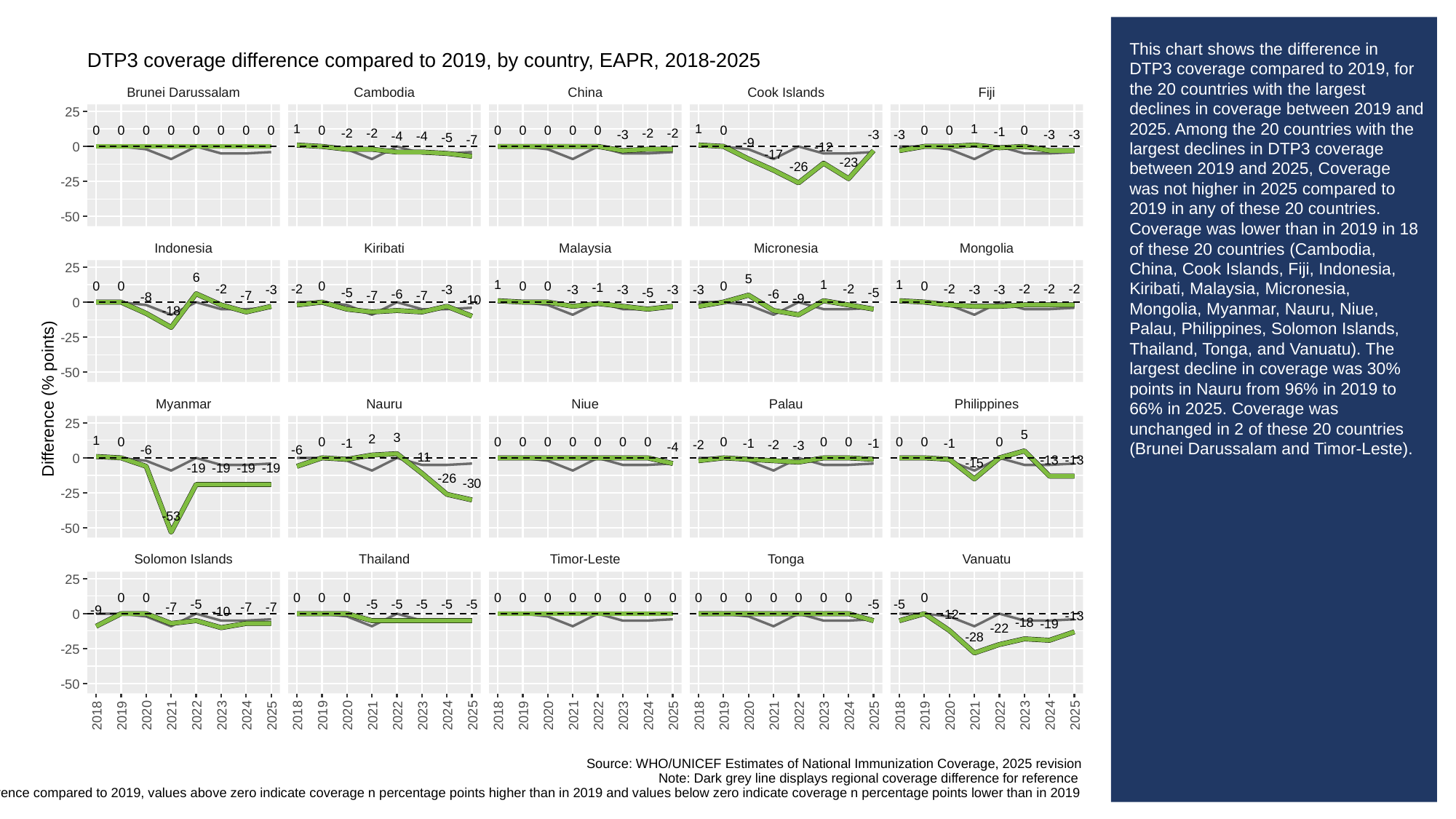

# This chart shows the difference in DTP3 coverage compared to 2019, for the 20 countries with the largest declines in coverage between 2019 and 2025. Among the 20 countries with the largest declines in DTP3 coverage between 2019 and 2025, Coverage was not higher in 2025 compared to 2019 in any of these 20 countries. Coverage was lower than in 2019 in 18 of these 20 countries (Cambodia, China, Cook Islands, Fiji, Indonesia, Kiribati, Malaysia, Micronesia, Mongolia, Myanmar, Nauru, Niue, Palau, Philippines, Solomon Islands, Thailand, Tonga, and Vanuatu). The largest decline in coverage was 30% points in Nauru from 96% in 2019 to 66% in 2025. Coverage was unchanged in 2 of these 20 countries (Brunei Darussalam and Timor-Leste).

DTP3 coverage difference compared to 2019, by country, EAPR, 2018-2025
Brunei Darussalam
Cambodia
China
Cook Islands
Fiji

25

1
1
1
0
0
0
0
0
0
0
0
0
0
0
0
0
0
0
0
0
0
-1
-2
-2
-2
-2

-3
-3
-3
-3
-3
-4
-4
-5
-7
-9
0
-12

-17
-23
-26

-25

-50

Indonesia
Kiribati
Malaysia
Micronesia
Mongolia

25

6
5
1
1
1
0
0
0
0
0
0
0
-1
-2
-2
-2
-2
-2
-2
-2

-3
-3
-3
-3
-3
-3
-3
-3
-5
-5
-5
-6
-6
-7
-7
-7
-8
-9

-10

0

-18

-25

-50

Difference (% points)
Myanmar
Nauru
Niue
Palau
Philippines

25

5
3
2
1
0
0
0
0
0
0
0
0
0
0
0
0
0
0
0
-1
-1
-1
-1
-2
-2

-3
-4
-6
-6

-11
0

-13
-13

-15

-19
-19
-19
-19
-26

-30
-25

-53
-50

Solomon Islands
Thailand
Timor-Leste
Tonga
Vanuatu

25

0
0
0
0
0
0
0
0
0
0
0
0
0
0
0
0
0
0
0
0
0

-5
-5
-5
-5
-5
-5
-5
-5
-7
-7
-7
-9
-10
0
-12
-13

-18
-19
-22

-28
-25

-50

2018
2019
2020
2021
2022
2023
2024
2025
2018
2019
2020
2021
2022
2023
2024
2025
2018
2019
2020
2021
2022
2023
2024
2025
2018
2019
2020
2021
2022
2023
2024
2025
2018
2019
2020
2021
2022
2023
2024
2025
Source: WHO/UNICEF Estimates of National Immunization Coverage, 2025 revision
Note: Dark grey line displays regional coverage difference for reference
When looking at coverage difference compared to 2019, values above zero indicate coverage n percentage points higher than in 2019 and values below zero indicate coverage n percentage points lower than in 2019